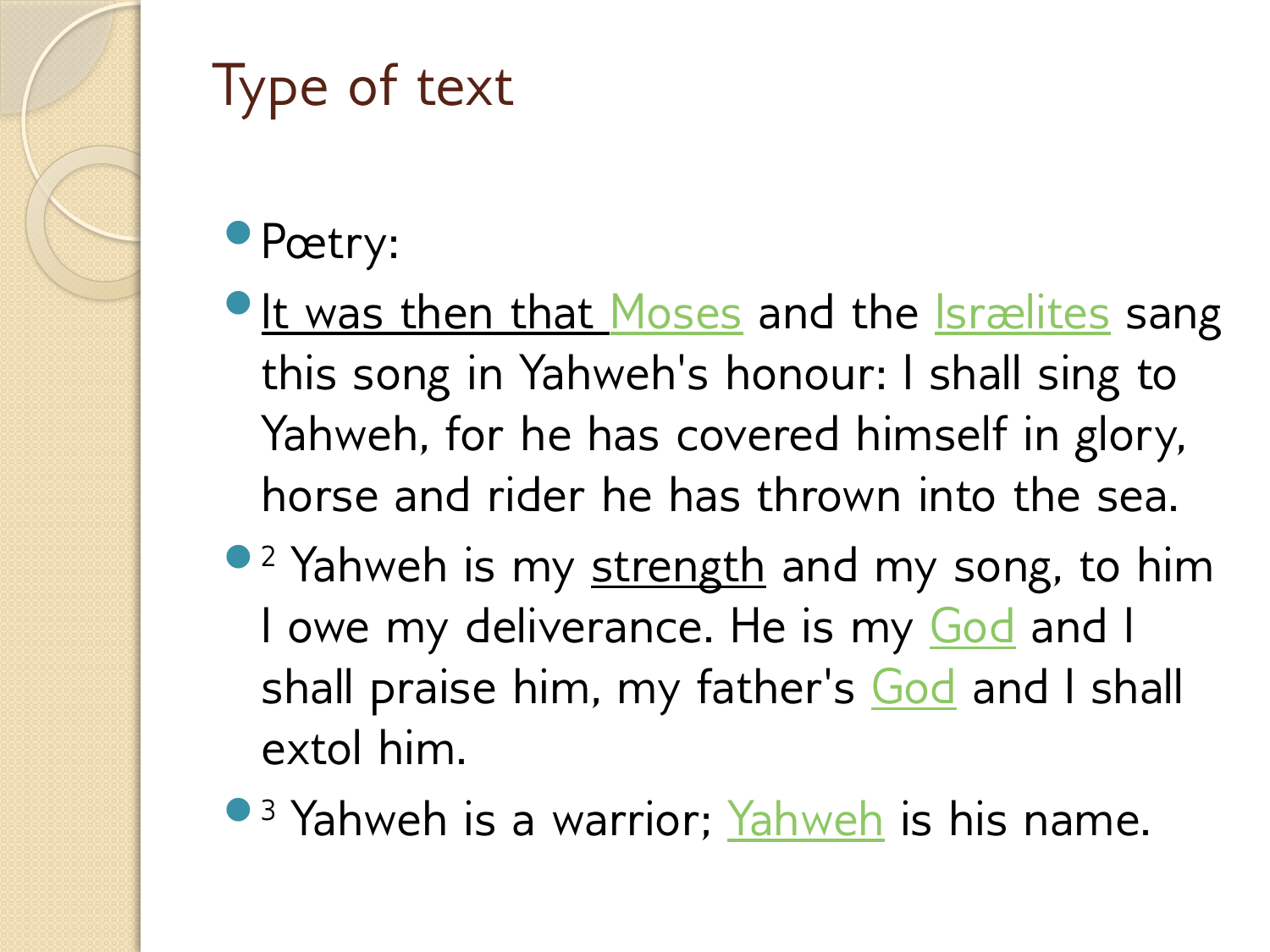

# Type of text
Poetry:
It was then that Moses and the Israelites sang this song in Yahweh's honour: I shall sing to Yahweh, for he has covered himself in glory, horse and rider he has thrown into the sea.
2 Yahweh is my strength and my song, to him I owe my deliverance. He is my God and I shall praise him, my father's God and I shall extol him.
3 Yahweh is a warrior; Yahweh is his name.